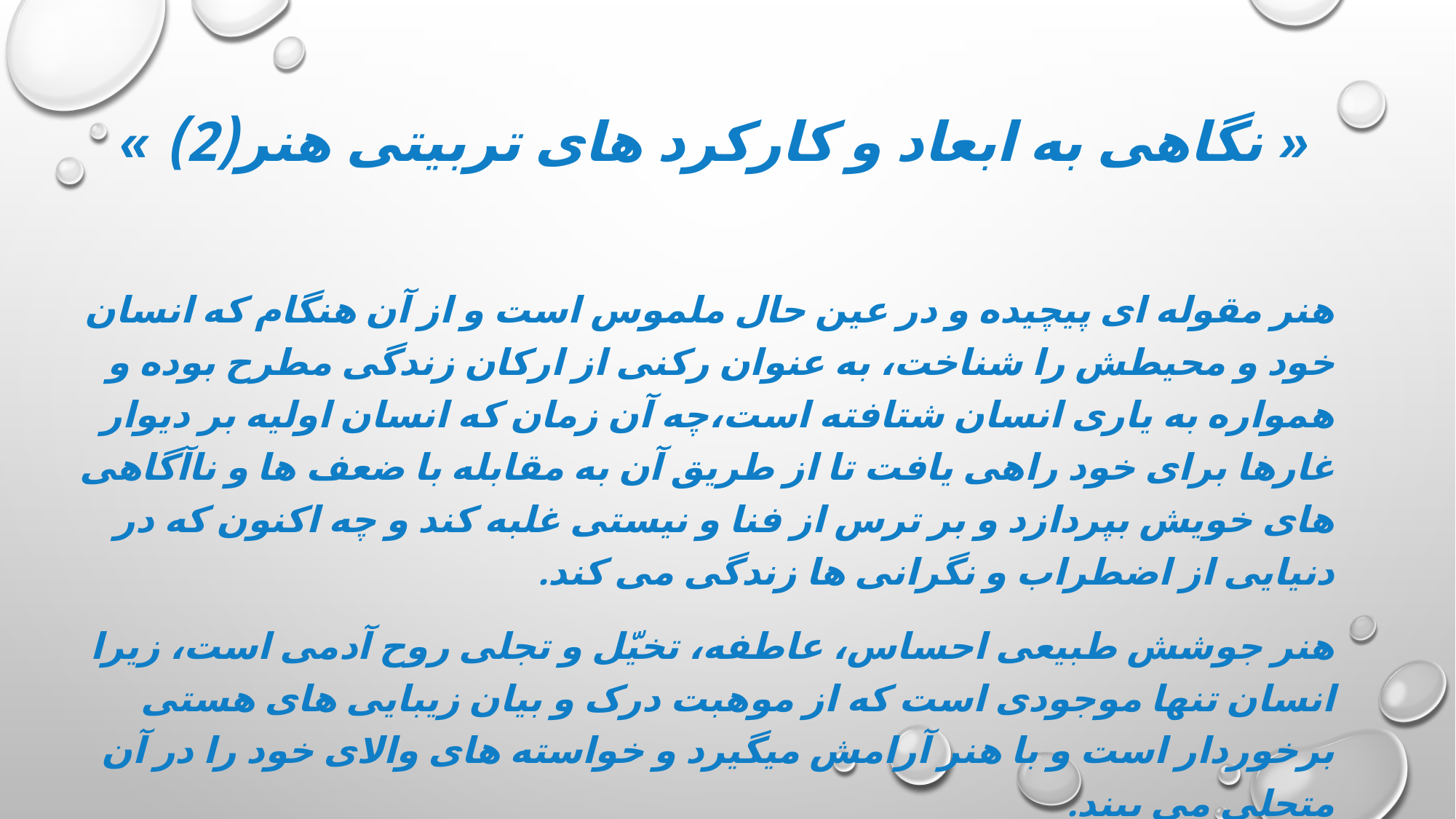

# « نگاهی به ابعاد و کارکرد های تربیتی هنر(2) »

هنر مقوله ای پیچیده و در عین حال ملموس است و از آن هنگام که انسان خود و محیطش را شناخت، به عنوان رکنی از ارکان زندگی مطرح بوده و همواره به یاری انسان شتافته است،چه آن زمان که انسان اولیه بر دیوار غارها برای خود راهی یافت تا از طریق آن به مقابله با ضعف ها و ناآگاهی های خویش بپردازد و بر ترس از فنا و نیستی غلبه کند و چه اکنون که در دنیایی از اضطراب و نگرانی ها زندگی می کند.
هنر جوشش طبیعی احساس، عاطفه، تخیّل و تجلی روح آدمی است، زیرا انسان تنها موجودی است که از موهبت درک و بیان زیبایی های هستی برخوردار است و با هنر آرامش میگیرد و خواسته های والای خود را در آن متجلی می بیند.